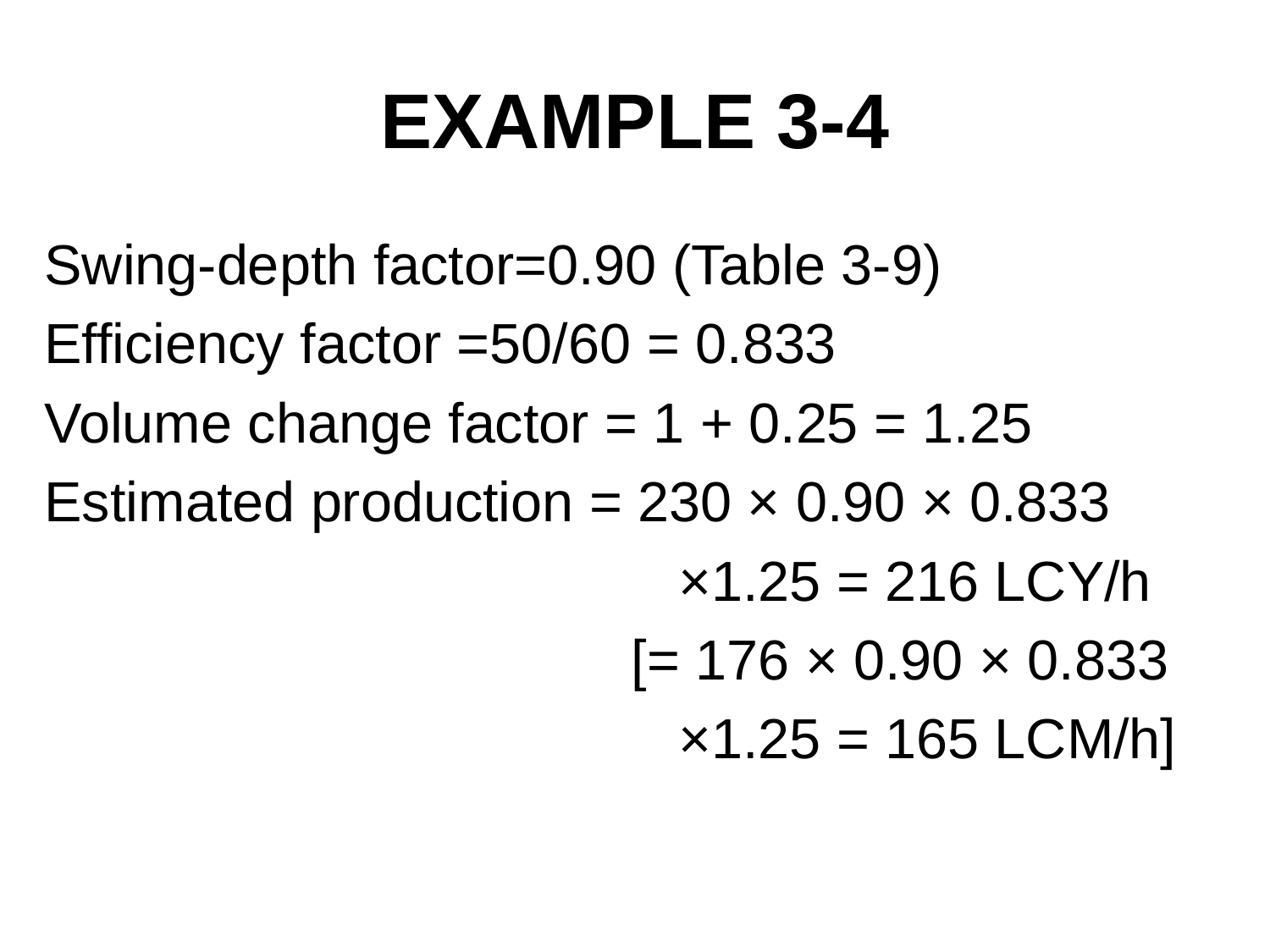

# EXAMPLE 3-4
Swing-depth factor=0.90 (Table 3-9)
Efficiency factor =50/60 = 0.833
Volume change factor = 1 + 0.25 = 1.25
Estimated production = 230 × 0.90 × 0.833
					     ×1.25 = 216 LCY/h
        				  [= 176 × 0.90 × 0.833
					     ×1.25 = 165 LCM/h]